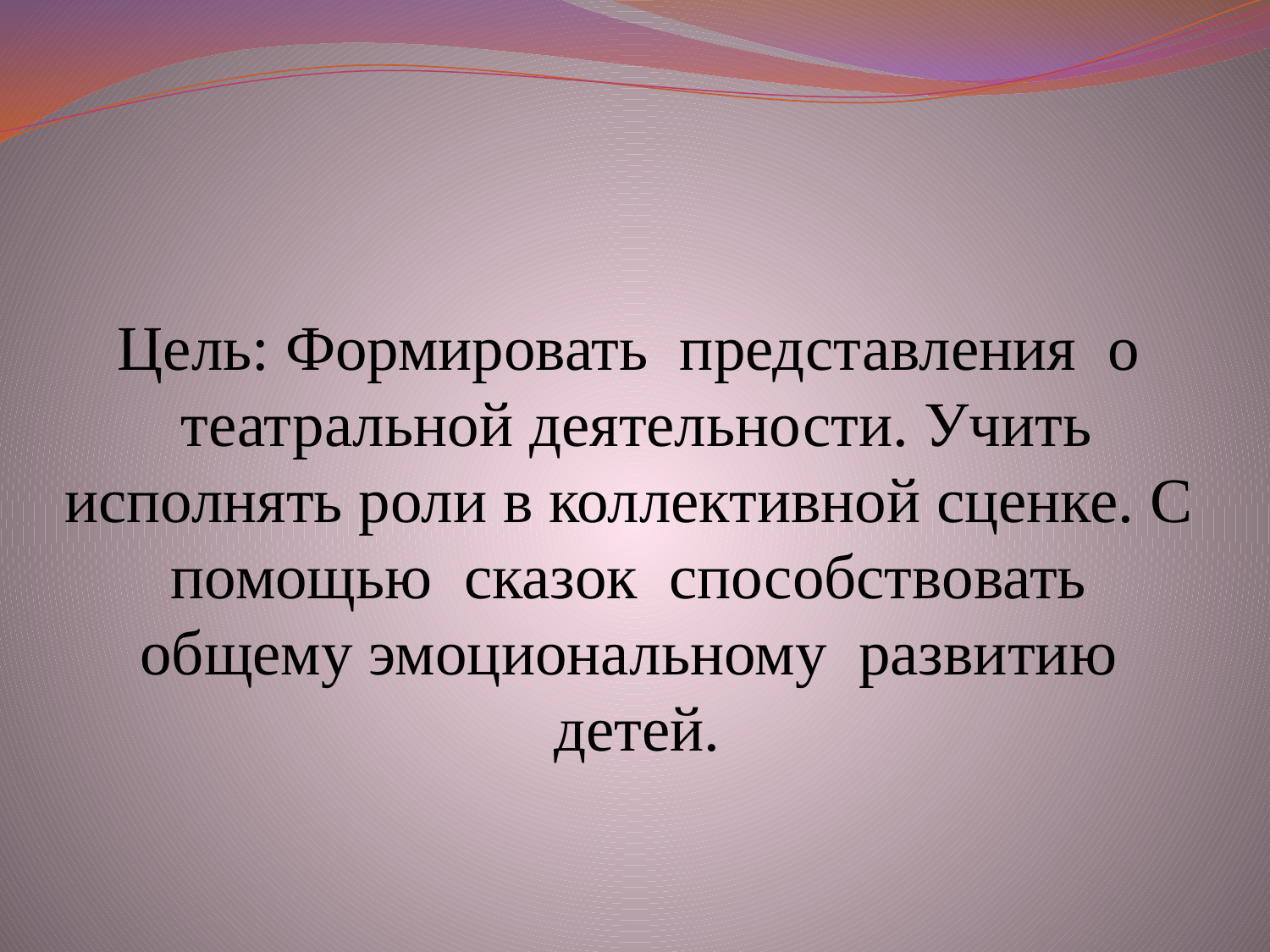

# Цель: Формировать  представления  о  театральной деятельности. Учить исполнять роли в коллективной сценке. С  помощью  сказок  способствовать  общему эмоциональному  развитию  детей.